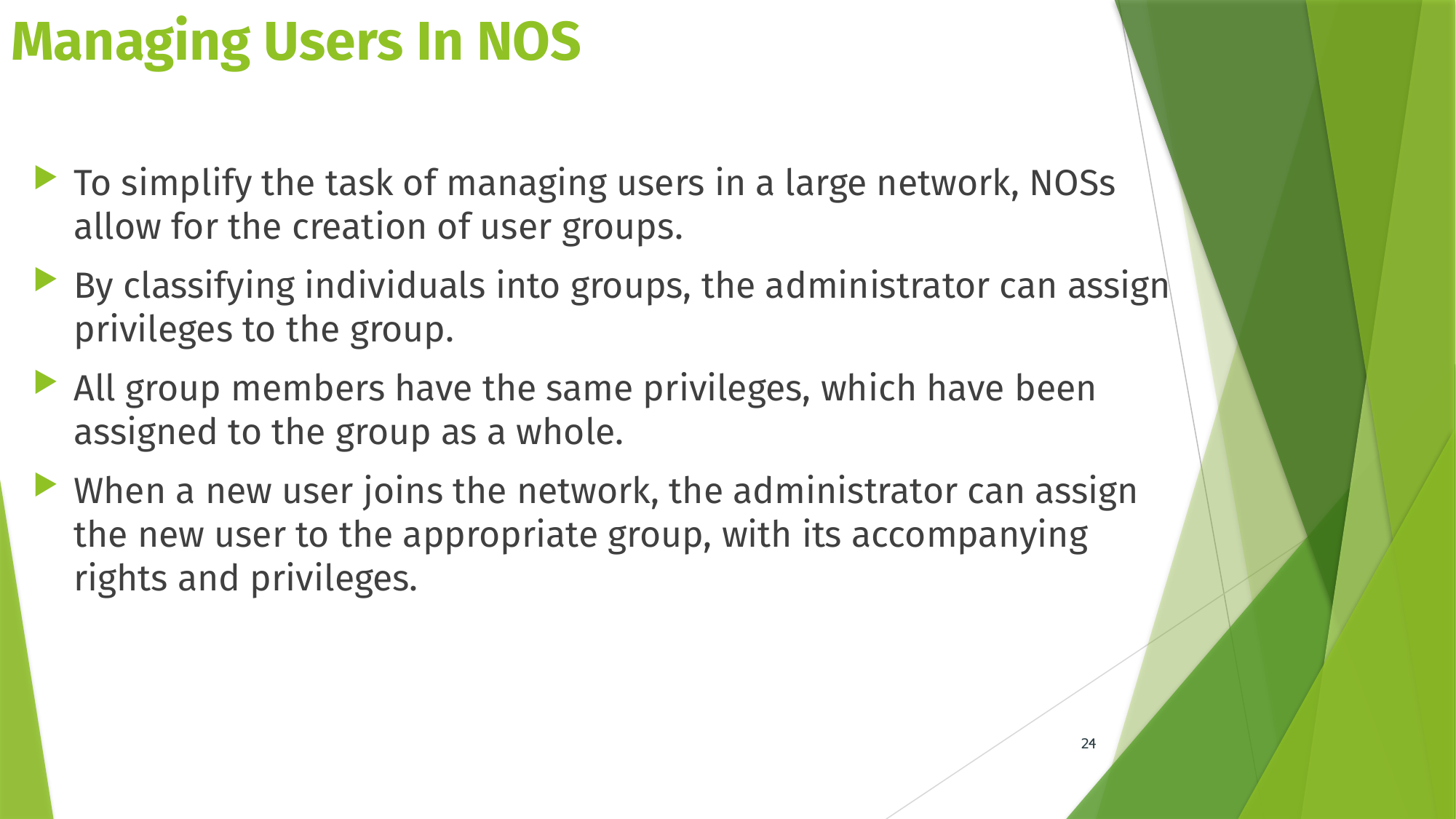

# Managing Users In NOS
To simplify the task of managing users in a large network, NOSs allow for the creation of user groups.
By classifying individuals into groups, the administrator can assign privileges to the group.
All group members have the same privileges, which have been assigned to the group as a whole.
When a new user joins the network, the administrator can assign the new user to the appropriate group, with its accompanying rights and privileges.
24